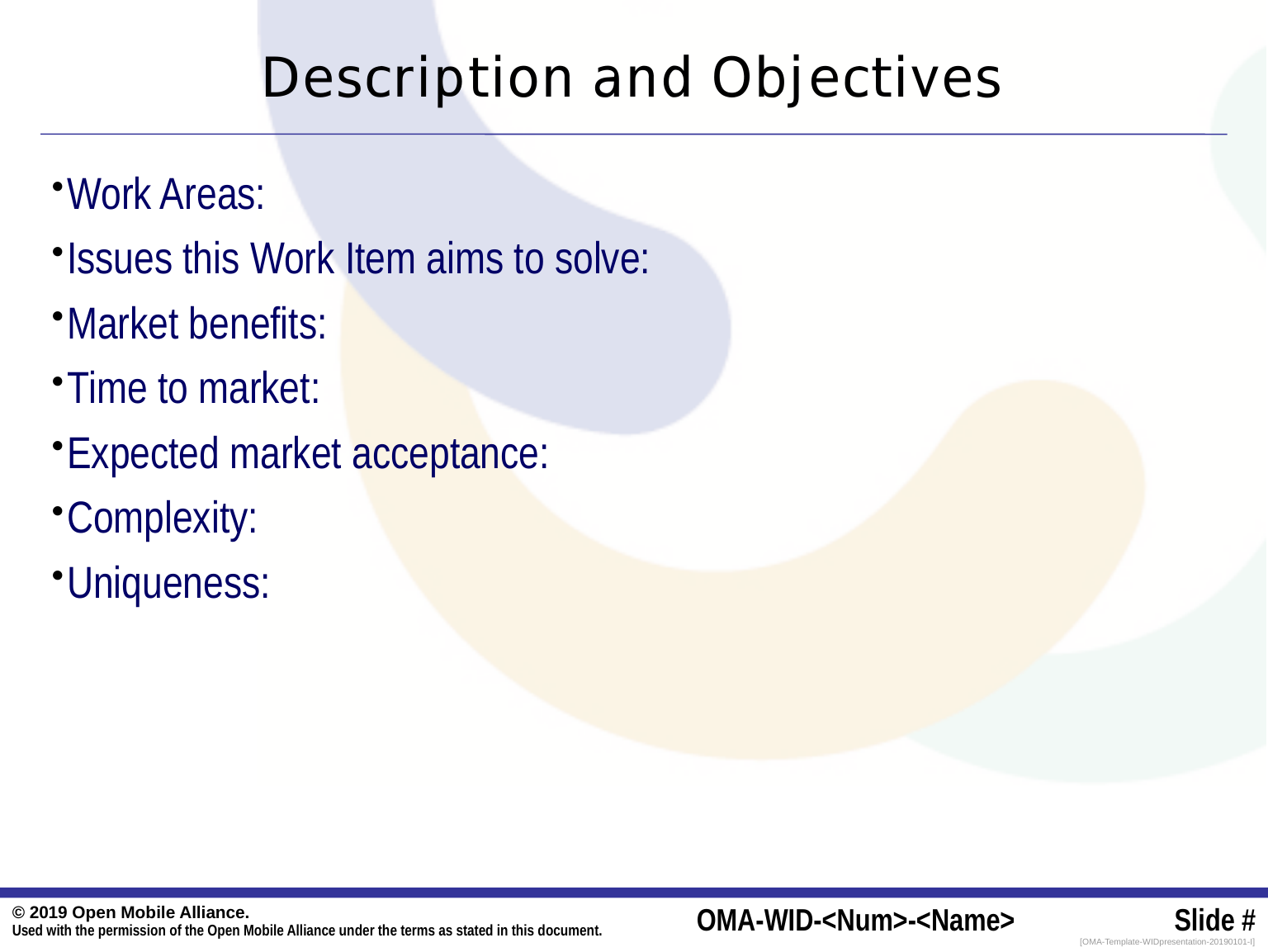

# Description and Objectives
Work Areas:
Issues this Work Item aims to solve:
Market benefits:
Time to market:
Expected market acceptance:
Complexity:
Uniqueness: